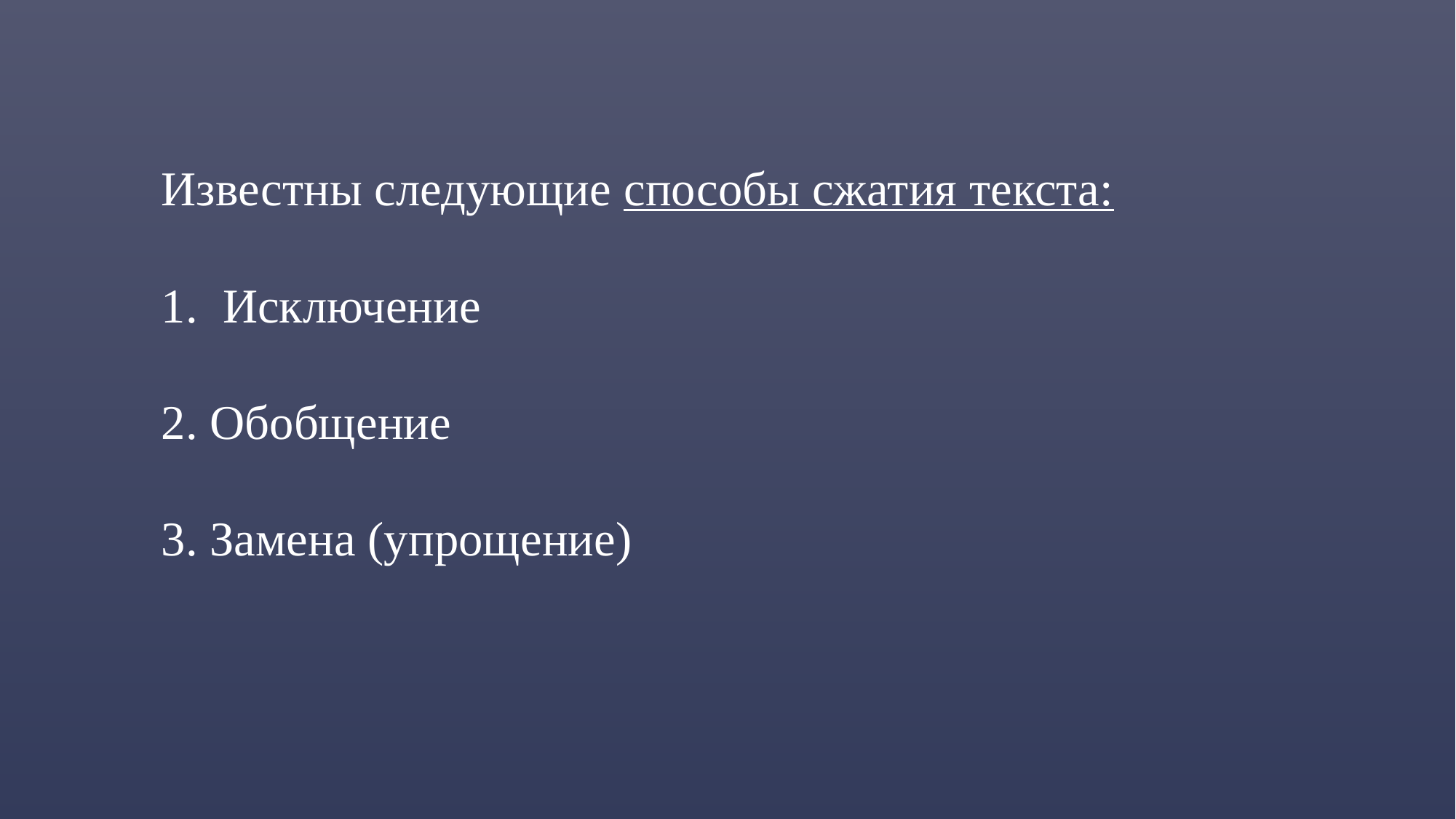

Известны следующие способы сжатия текста:

Исключение

2. Обобщение

3. Замена (упрощение)